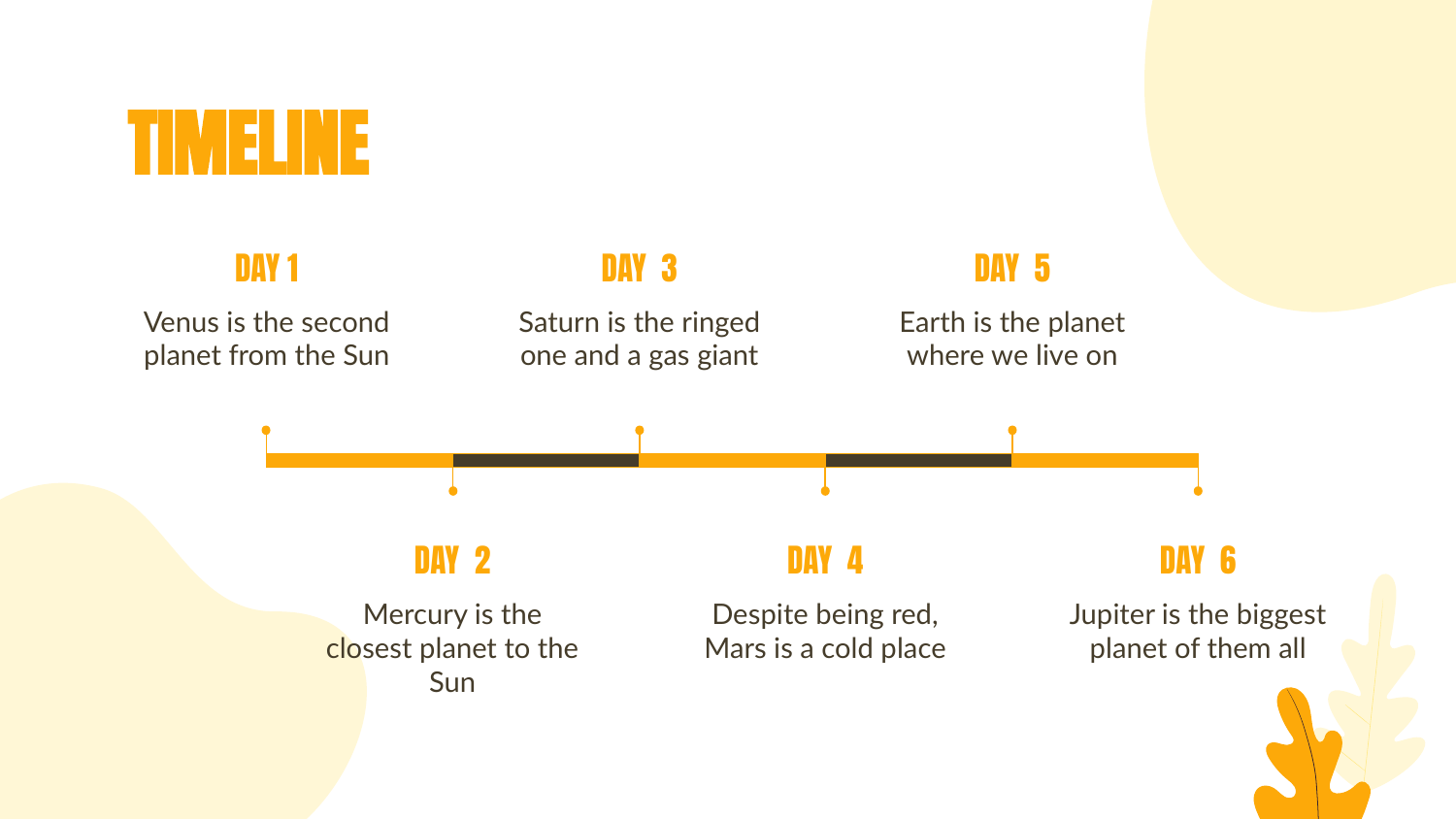

# TIMELINE
DAY 1
DAY  3
DAY  5
Venus is the second planet from the Sun

Saturn is the ringed one and a gas giant

Earth is the planet where we live on

DAY  2
DAY  4
DAY  6
Mercury is the closest planet to the Sun
Despite being red, Mars is a cold place
Jupiter is the biggest planet of them all